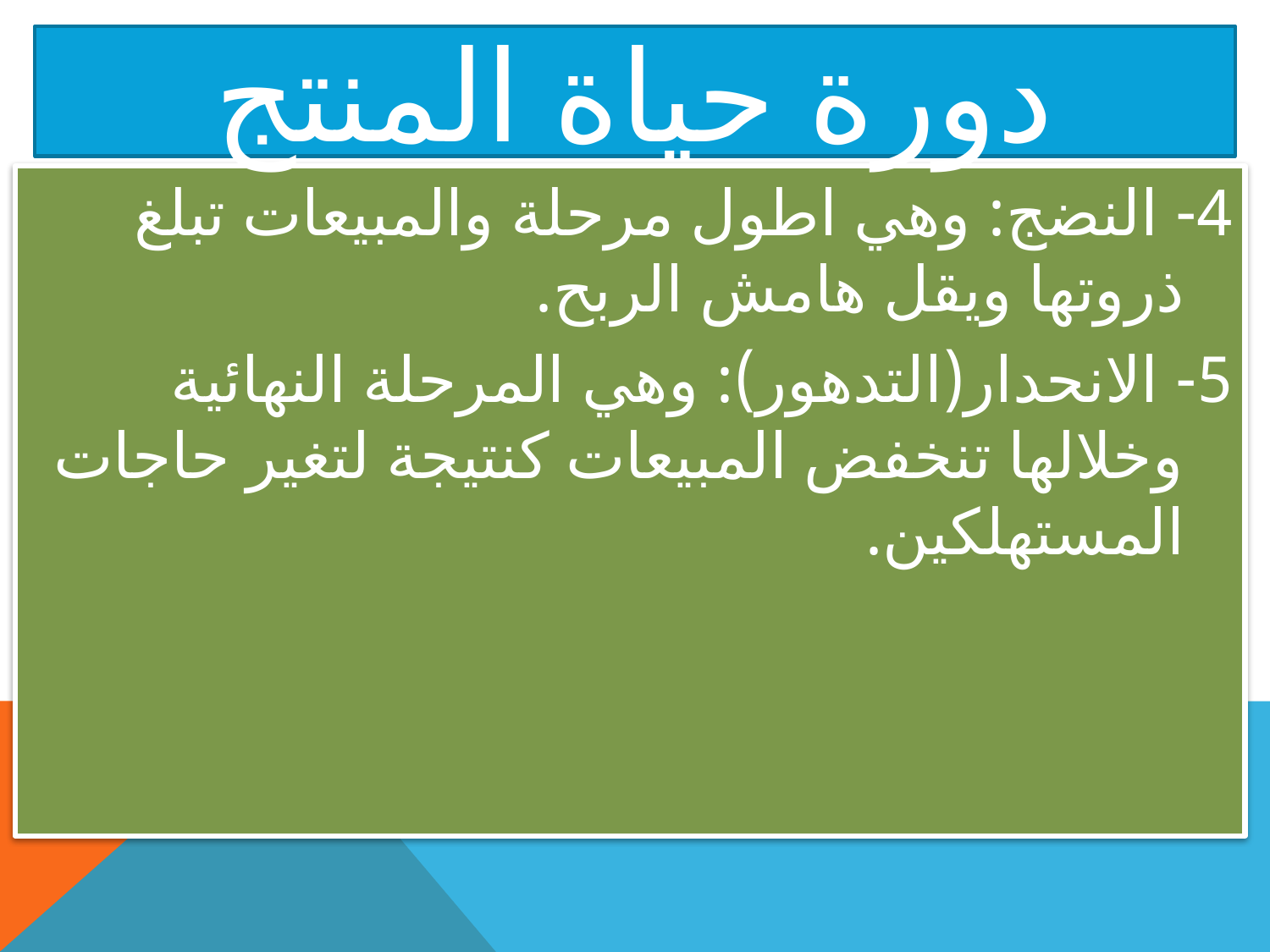

# دورة حياة المنتج
4- النضج: وهي اطول مرحلة والمبيعات تبلغ ذروتها ويقل هامش الربح.
5- الانحدار(التدهور): وهي المرحلة النهائية وخلالها تنخفض المبيعات كنتيجة لتغير حاجات المستهلكين.